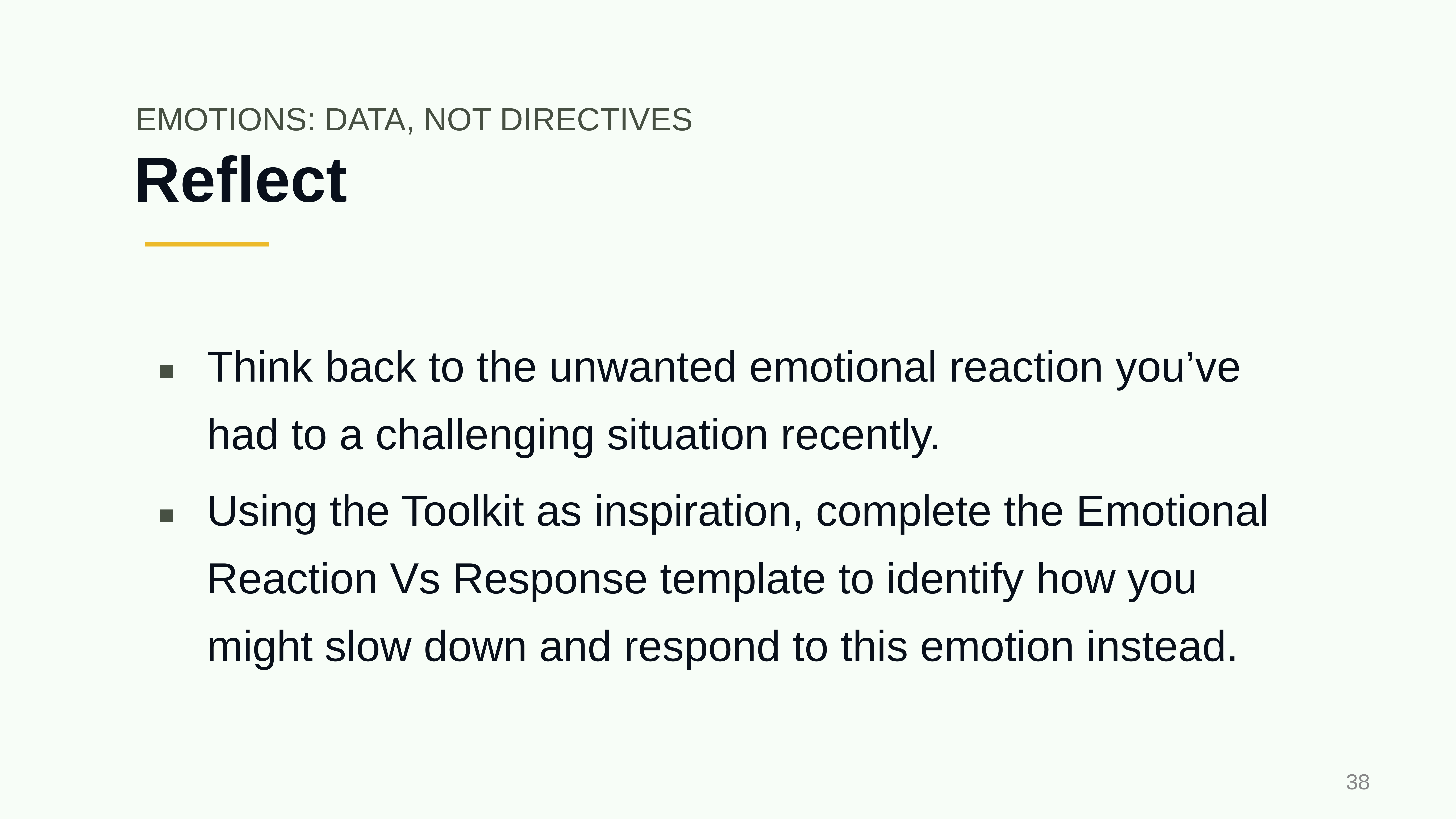

EMOTIONS: DATA, NOT DIRECTIVES
# Reflect

Think back to the unwanted emotional reaction you’ve had to a challenging situation recently.
Using the Toolkit as inspiration, complete the Emotional Reaction Vs Response template to identify how you might slow down and respond to this emotion instead.

38